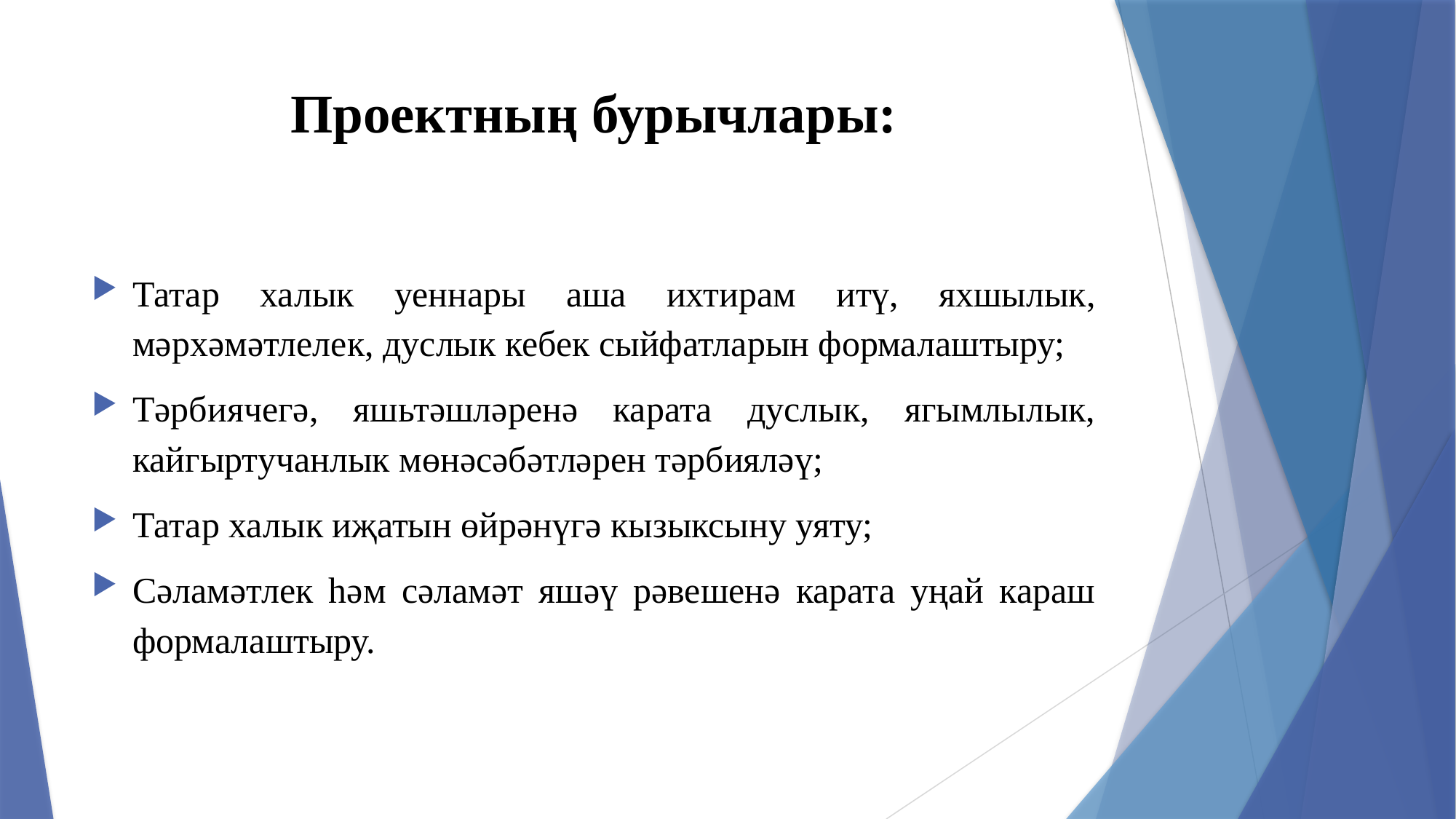

# Проектның бурычлары:
Татар халык уеннары аша ихтирам итү, яхшылык, мәрхәмәтлелек, дуслык кебек сыйфатларын формалаштыру;
Тәрбиячегә, яшьтәшләренә карата дуслык, ягымлылык, кайгыртучанлык мөнәсәбәтләрен тәрбияләү;
Татар халык иҗатын өйрәнүгә кызыксыну уяту;
Сәламәтлек һәм сәламәт яшәү рәвешенә карата уңай караш формалаштыру.